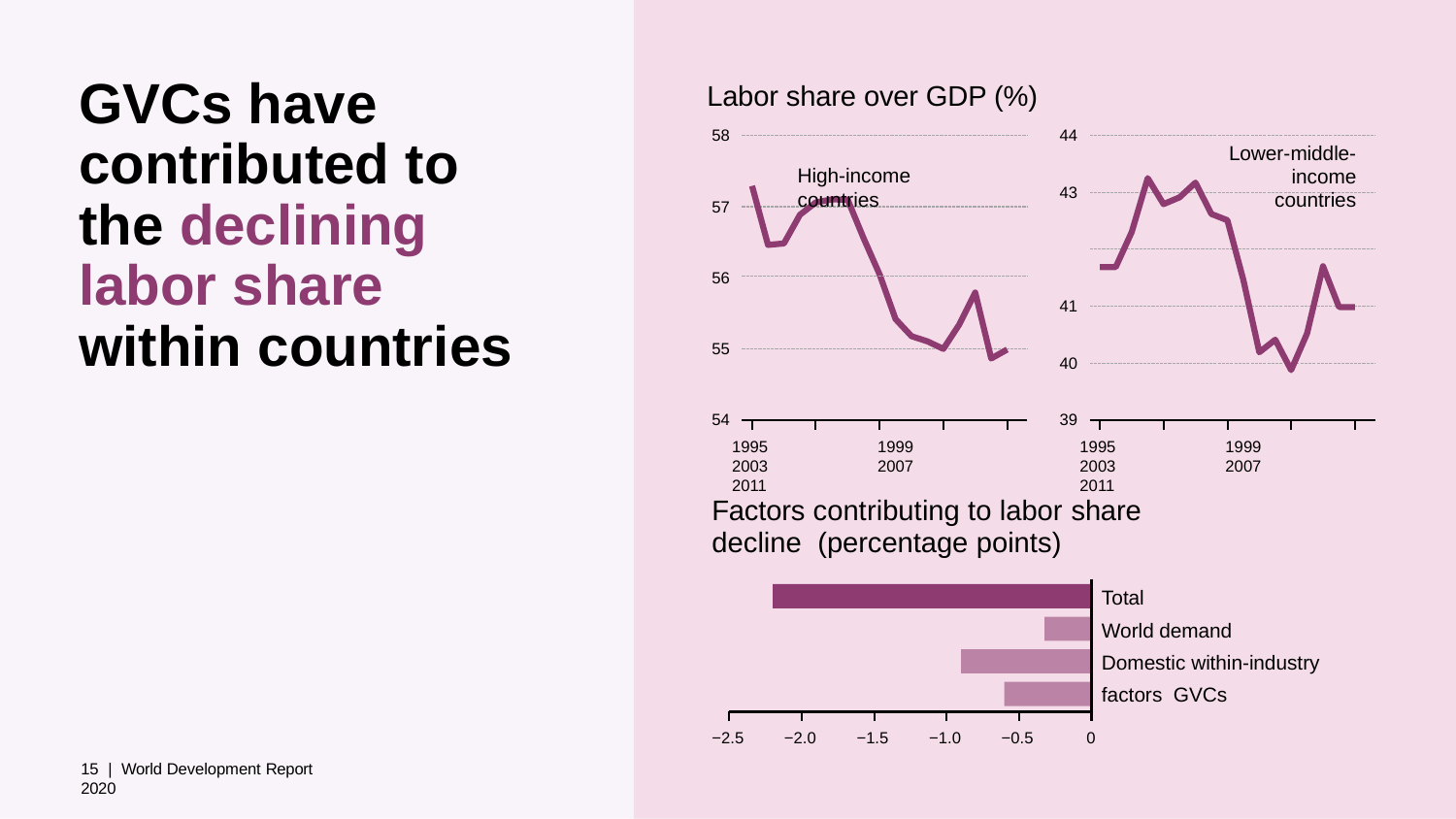

# GVCs have  contributed to the declining labor share within countries
Labor share over GDP (%)
44
58

Lower-middle-income
countries
High-income countries

43

57

56

41

55

40

39
54

1995	1999	2003	2007	2011
1995	1999	2003	2007	2011
Factors contributing to labor share decline  (percentage points)
Total
World demand
Domestic within-industry factors  GVCs

−2.5
−2.0
−1.5
−1.0
−0.5
0
15  |  World Development Report 2020